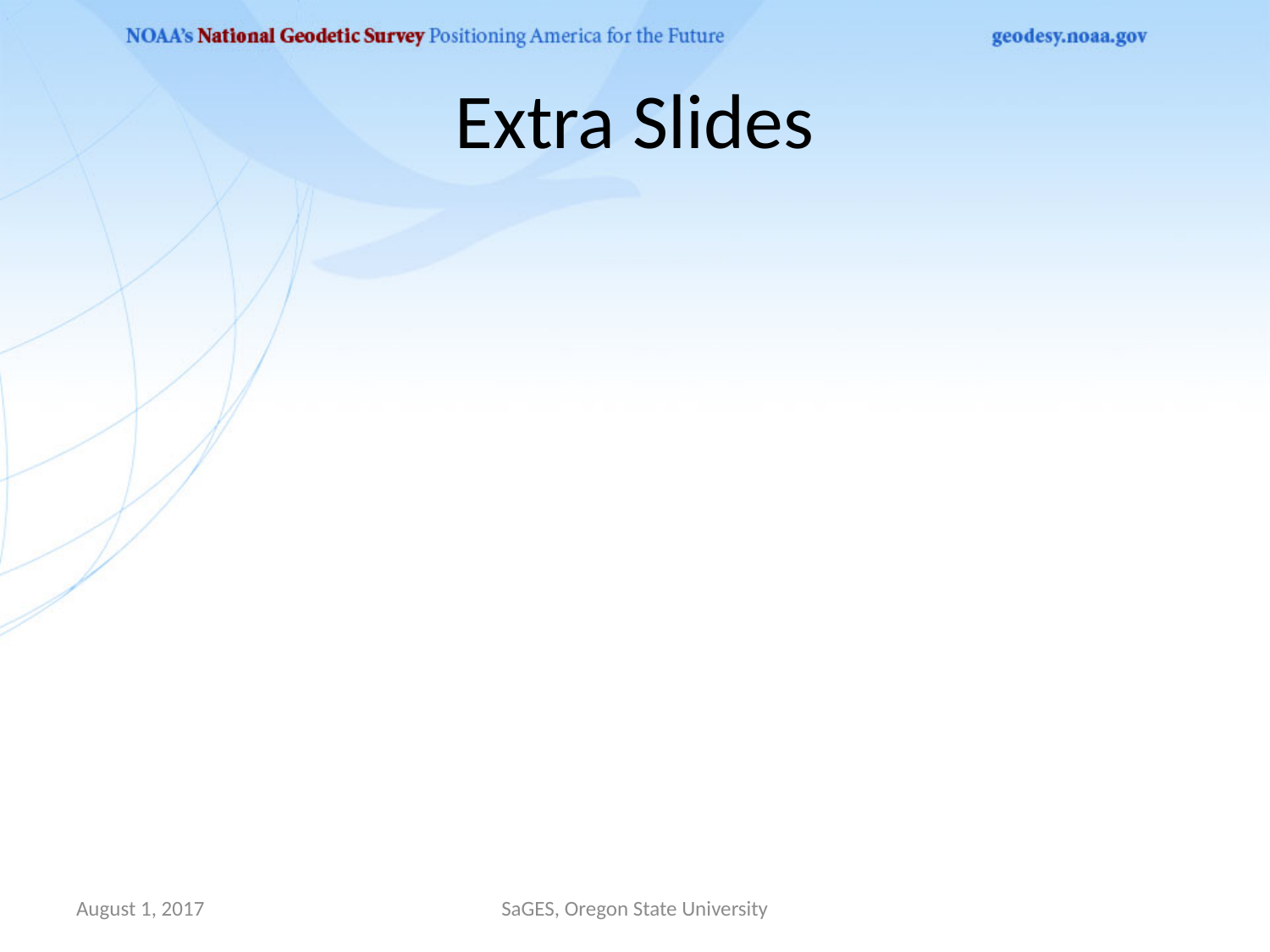

# Extra Slides

August 1, 2017
SaGES, Oregon State University